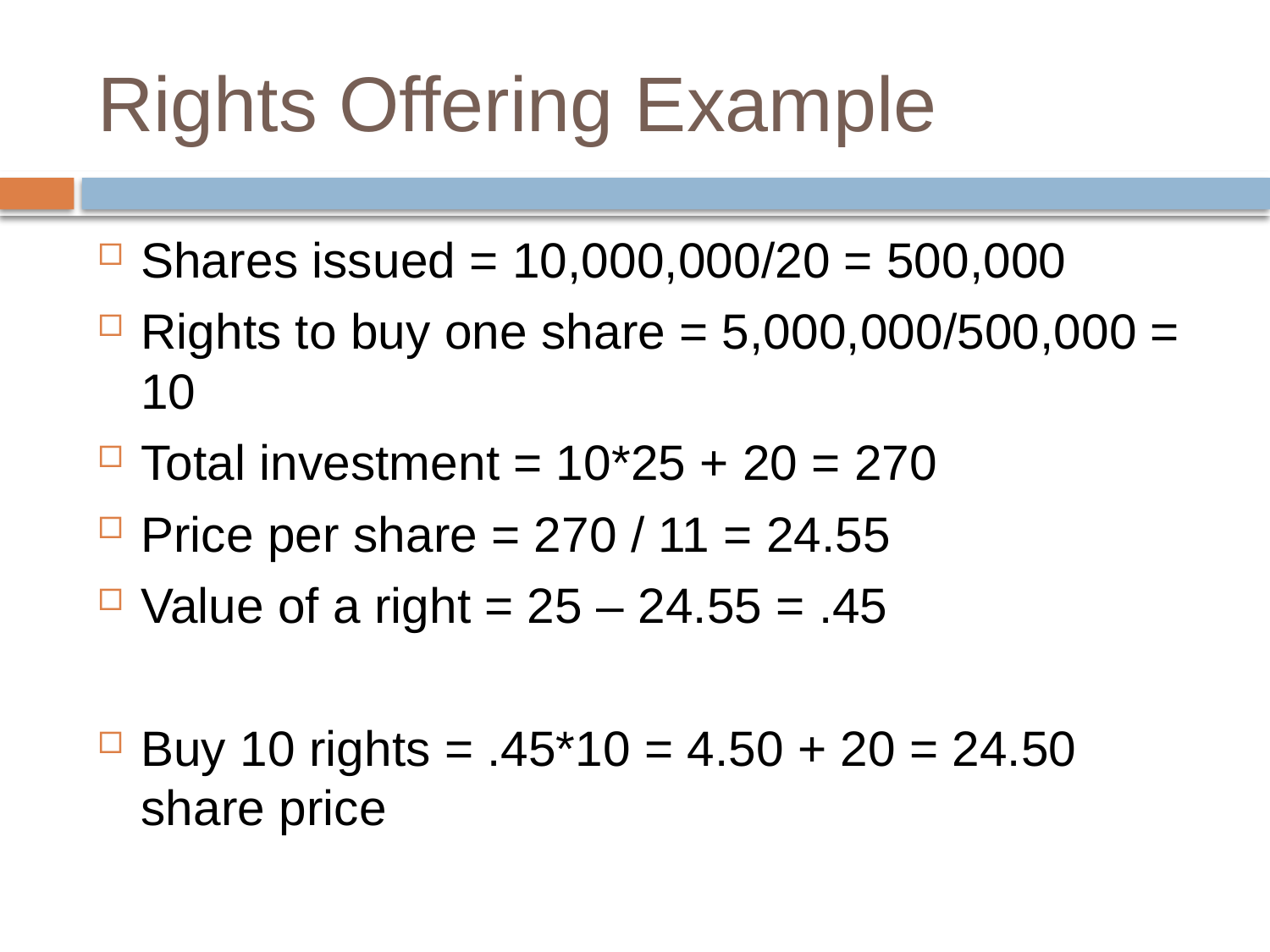

# Rights Offering Example
Shares issued = 10,000,000/20 = 500,000
Rights to buy one share = 5,000,000/500,000 = 10
Total investment = 10*25 + 20 = 270
Price per share = 270 / 11 = 24.55
Value of a right = 25 – 24.55 = .45

Buy 10 rights = .45*10 = 4.50 + 20 = 24.50 share price